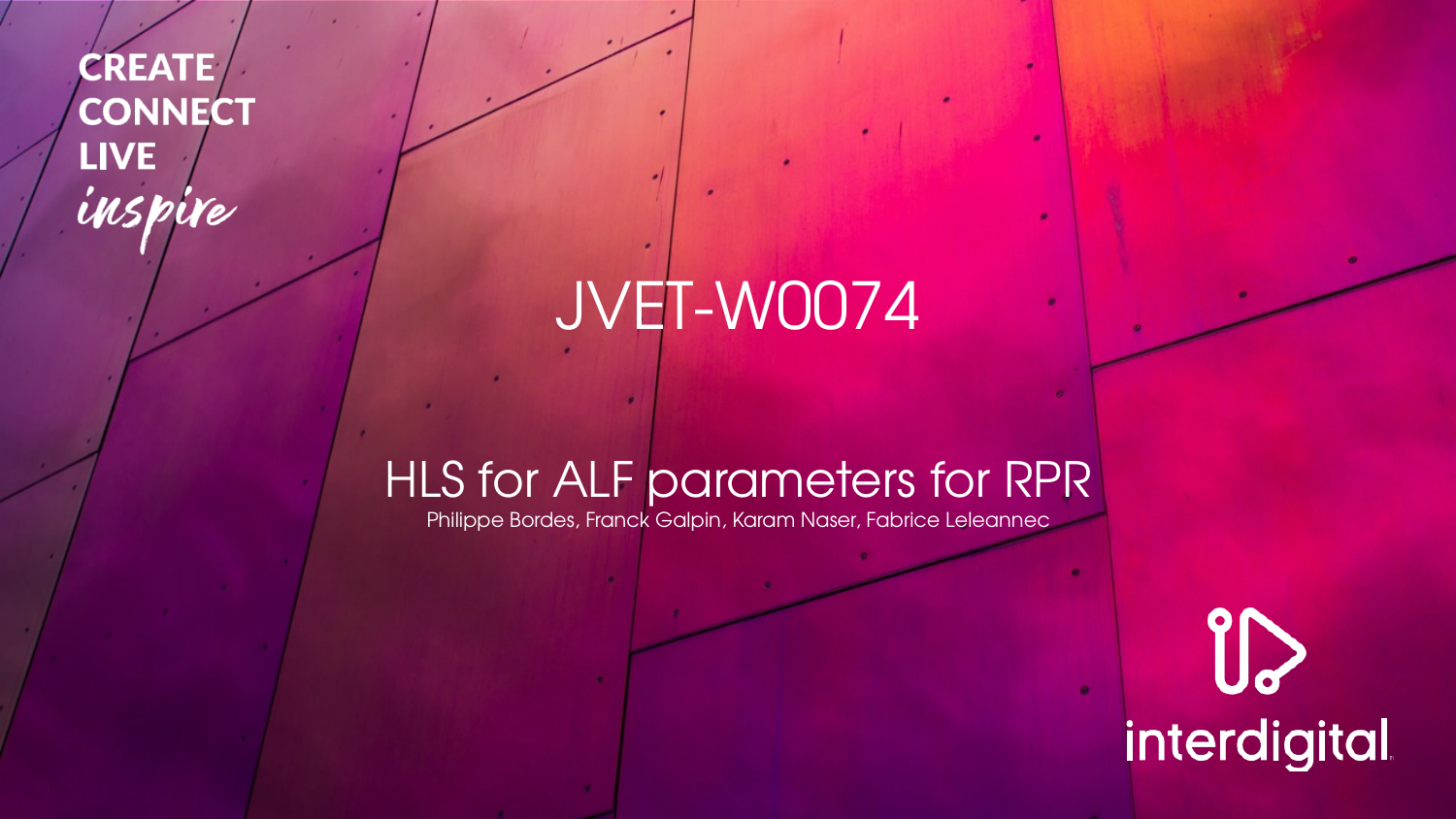

JVET-W0074

HLS for ALF parameters for RPR
Philippe Bordes, Franck Galpin, Karam Naser, Fabrice Leleannec